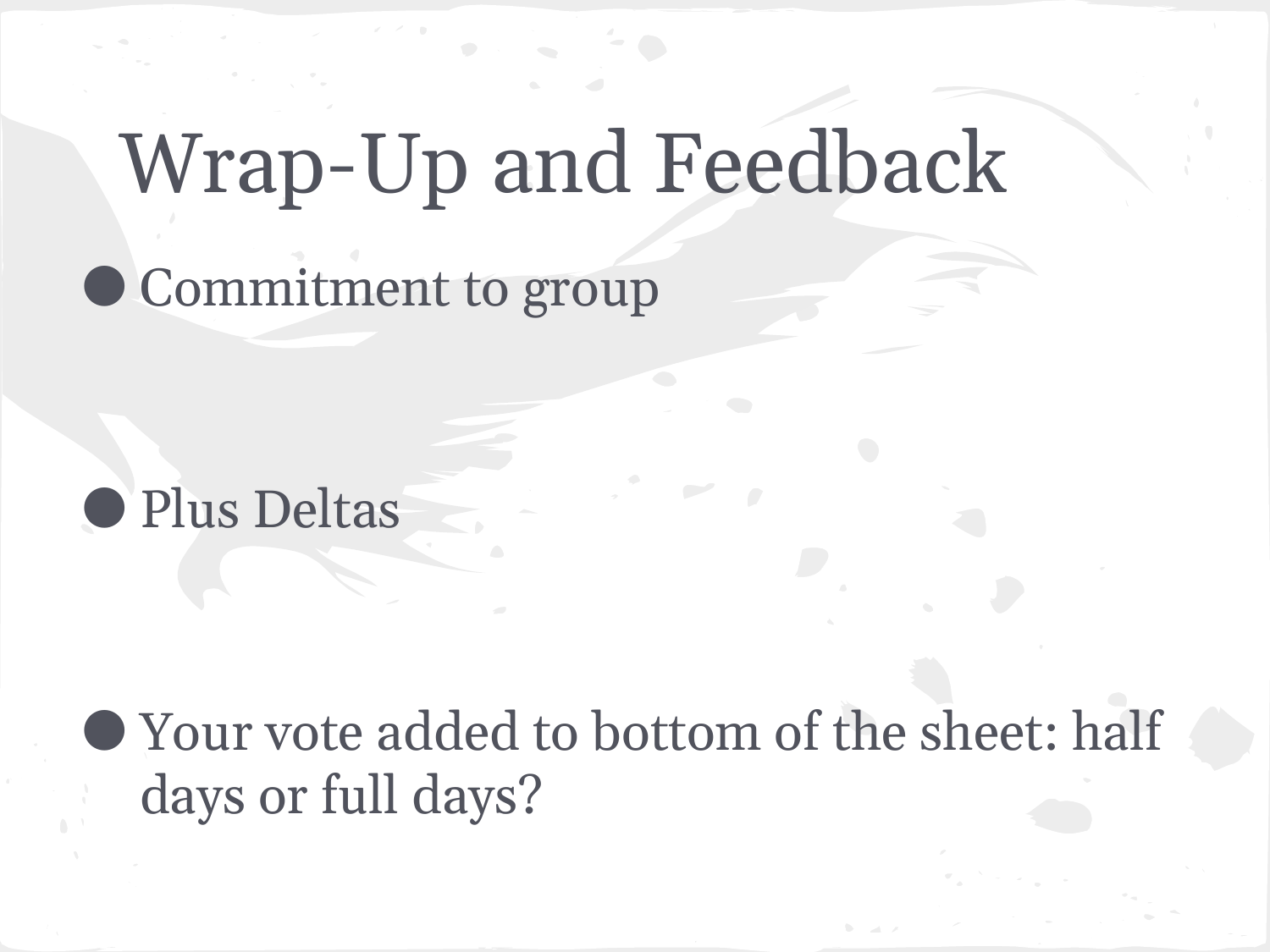

# Wrap-Up and Feedback
Commitment to group

Plus Deltas

Your vote added to bottom of the sheet: half days or full days?